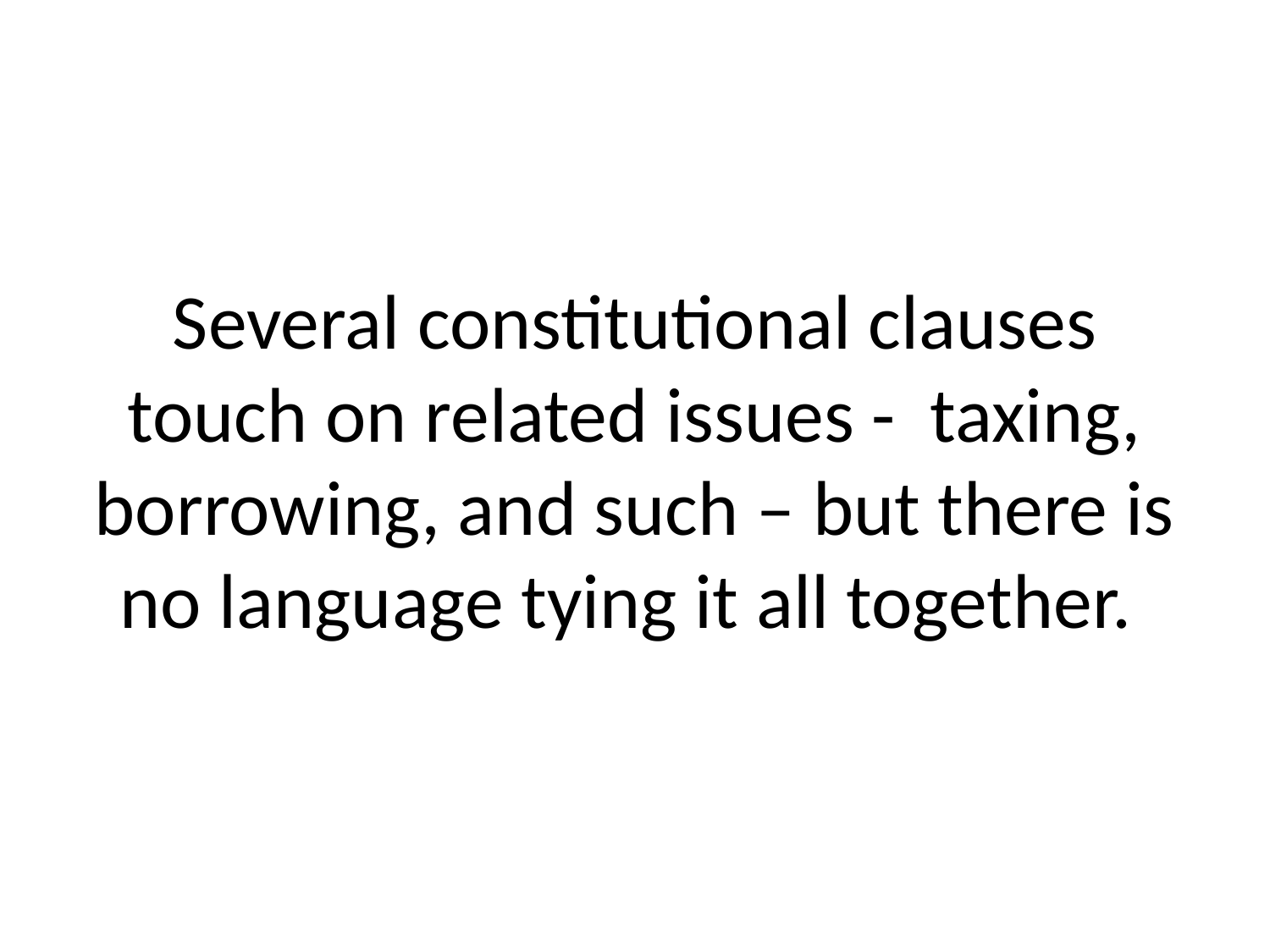

# Several constitutional clauses touch on related issues -  taxing, borrowing, and such – but there is no language tying it all together.